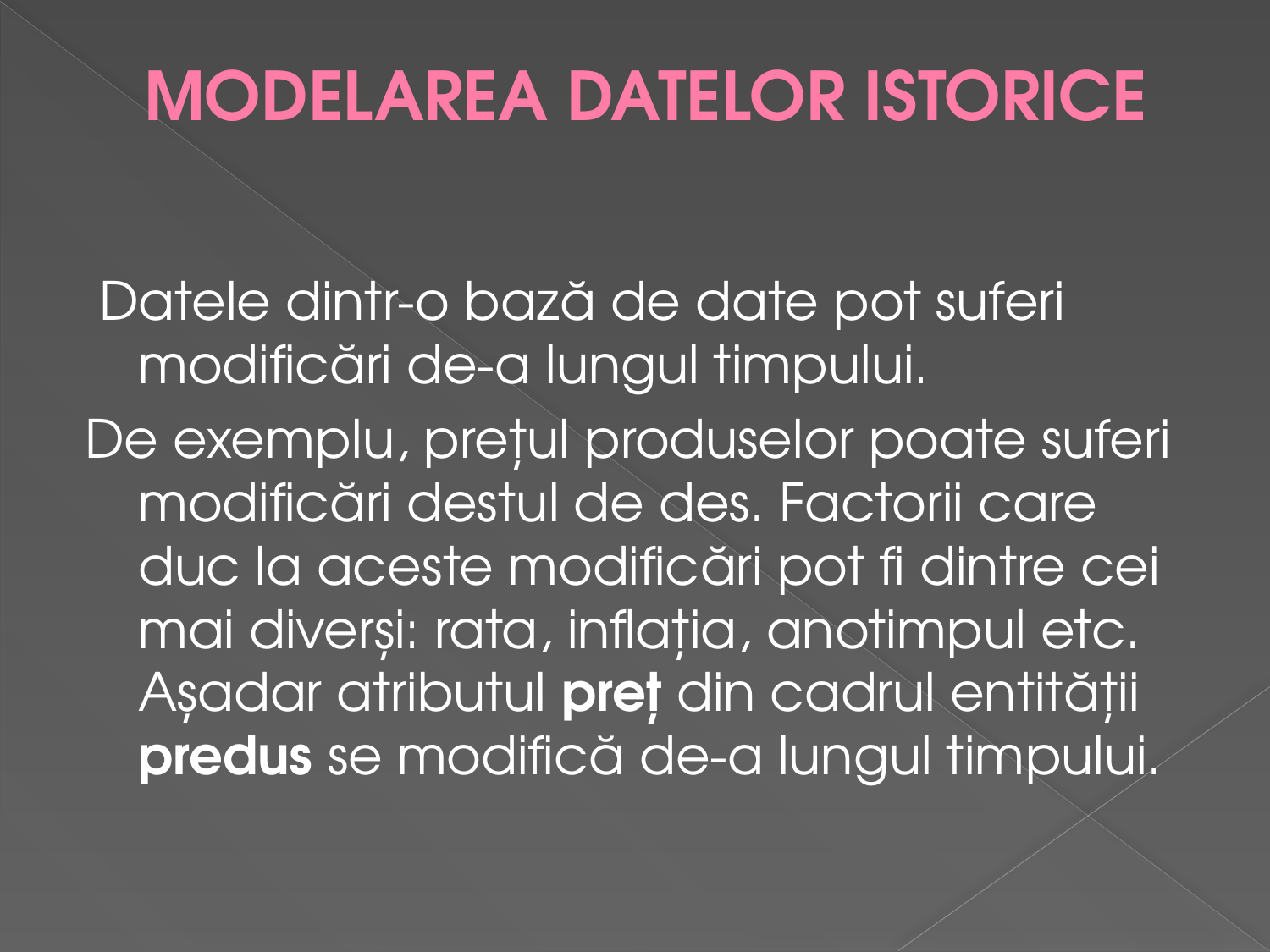

# MODELAREA DATELOR ISTORICE
 Datele dintr-o bază de date pot suferi modificări de-a lungul timpului.
De exemplu, prețul produselor poate suferi modificări destul de des. Factorii care duc la aceste modificări pot fi dintre cei mai diverși: rata, inflația, anotimpul etc. Așadar atributul preț din cadrul entității predus se modifică de-a lungul timpului.